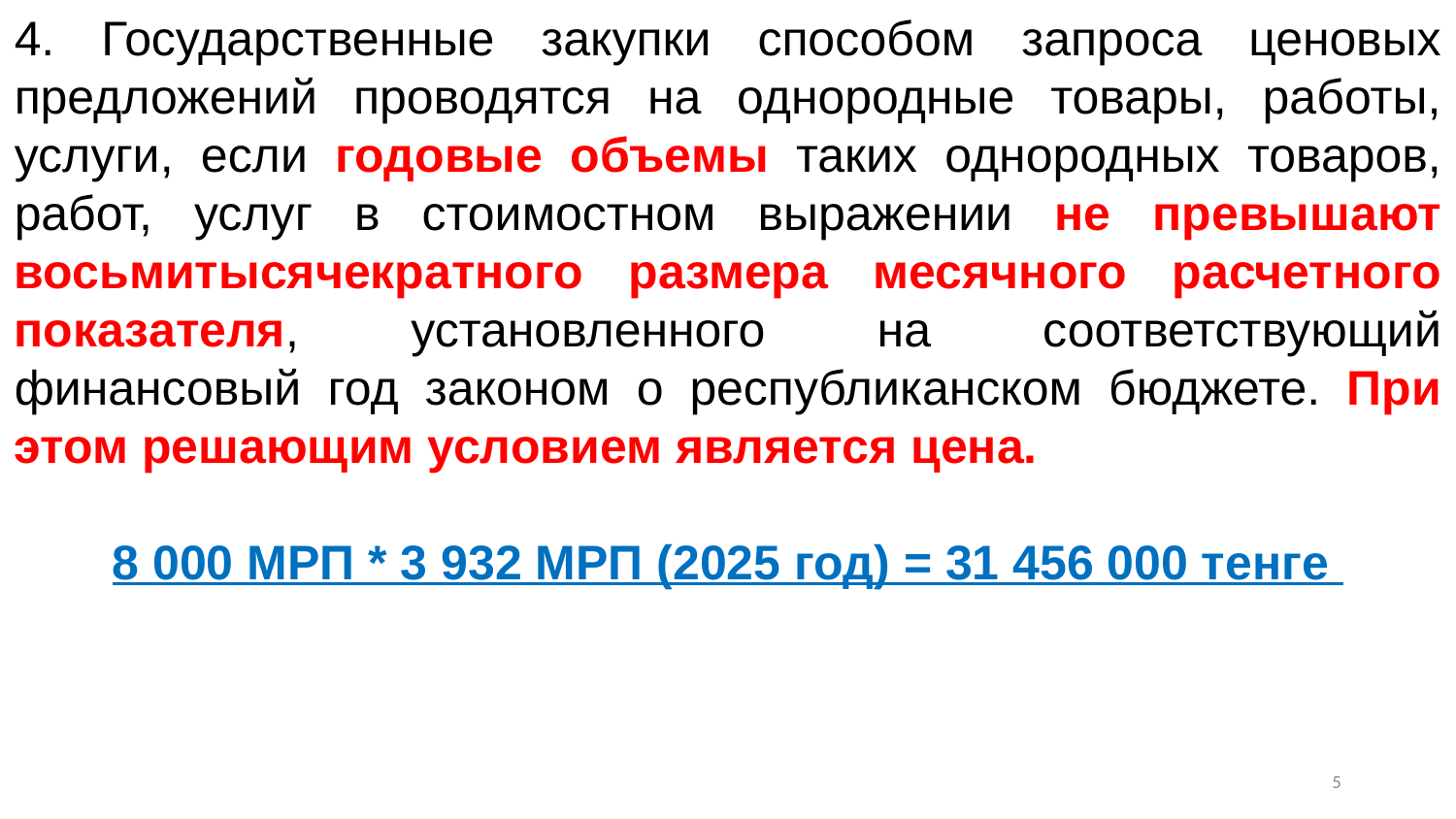

4. Государственные закупки способом запроса ценовых предложений проводятся на однородные товары, работы, услуги, если годовые объемы таких однородных товаров, работ, услуг в стоимостном выражении не превышают восьмитысячекратного размера месячного расчетного показателя, установленного на соответствующий финансовый год законом о республиканском бюджете. При этом решающим условием является цена.

8 000 МРП * 3 932 МРП (2025 год) = 31 456 000 тенге
5